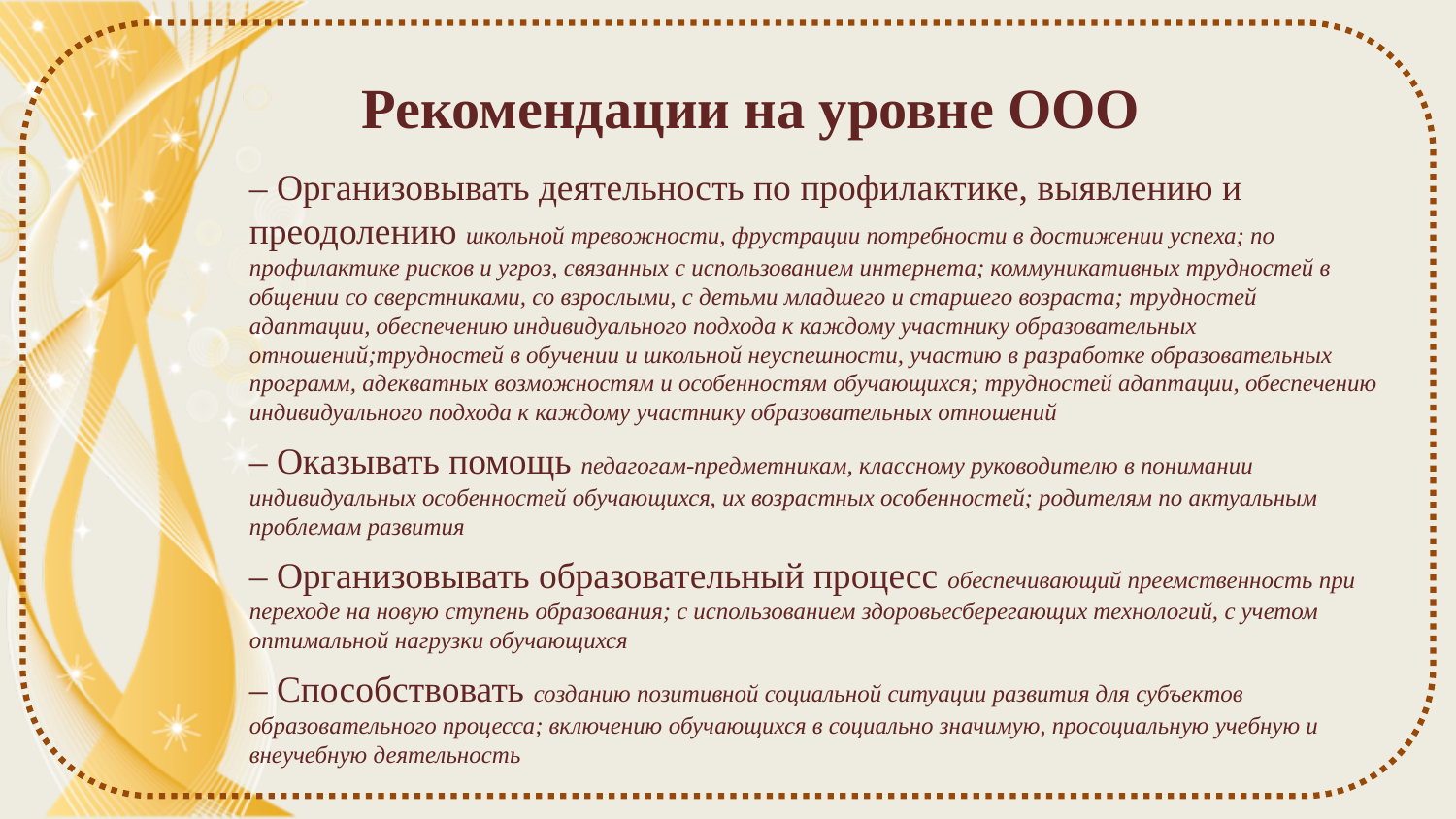

# Рекомендации на уровне ООО
– Организовывать деятельность по профилактике, выявлению и преодолению школьной тревожности, фрустрации потребности в достижении успеха; по профилактике рисков и угроз, связанных с использованием интернета; коммуникативных трудностей в общении со сверстниками, со взрослыми, с детьми младшего и старшего возраста; трудностей адаптации, обеспечению индивидуального подхода к каждому участнику образовательных отношений;трудностей в обучении и школьной неуспешности, участию в разработке образовательных программ, адекватных возможностям и особенностям обучающихся; трудностей адаптации, обеспечению индивидуального подхода к каждому участнику образовательных отношений
– Оказывать помощь педагогам-предметникам, классному руководителю в понимании индивидуальных особенностей обучающихся, их возрастных особенностей; родителям по актуальным проблемам развития
– Организовывать образовательный процесс обеспечивающий преемственность при переходе на новую ступень образования; с использованием здоровьесберегающих технологий, с учетом оптимальной нагрузки обучающихся
– Способствовать созданию позитивной социальной ситуации развития для субъектов образовательного процесса; включению обучающихся в социально значимую, просоциальную учебную и внеучебную деятельность